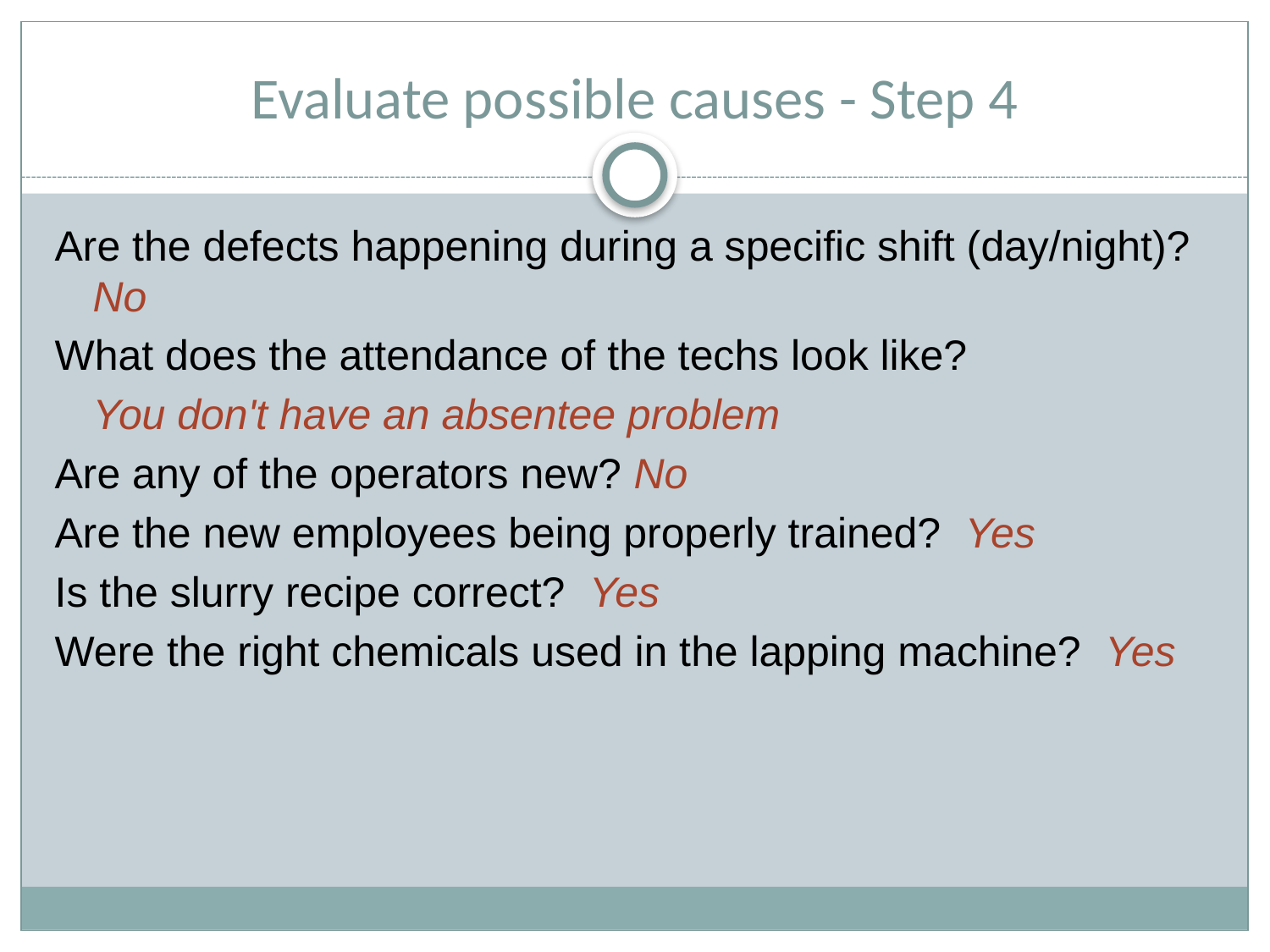

# Evaluate possible causes - Step 4
Are the defects happening during a specific shift (day/night)?  No
What does the attendance of the techs look like?
	You don't have an absentee problem
Are any of the operators new? No
Are the new employees being properly trained?  Yes
Is the slurry recipe correct?  Yes
Were the right chemicals used in the lapping machine?  Yes